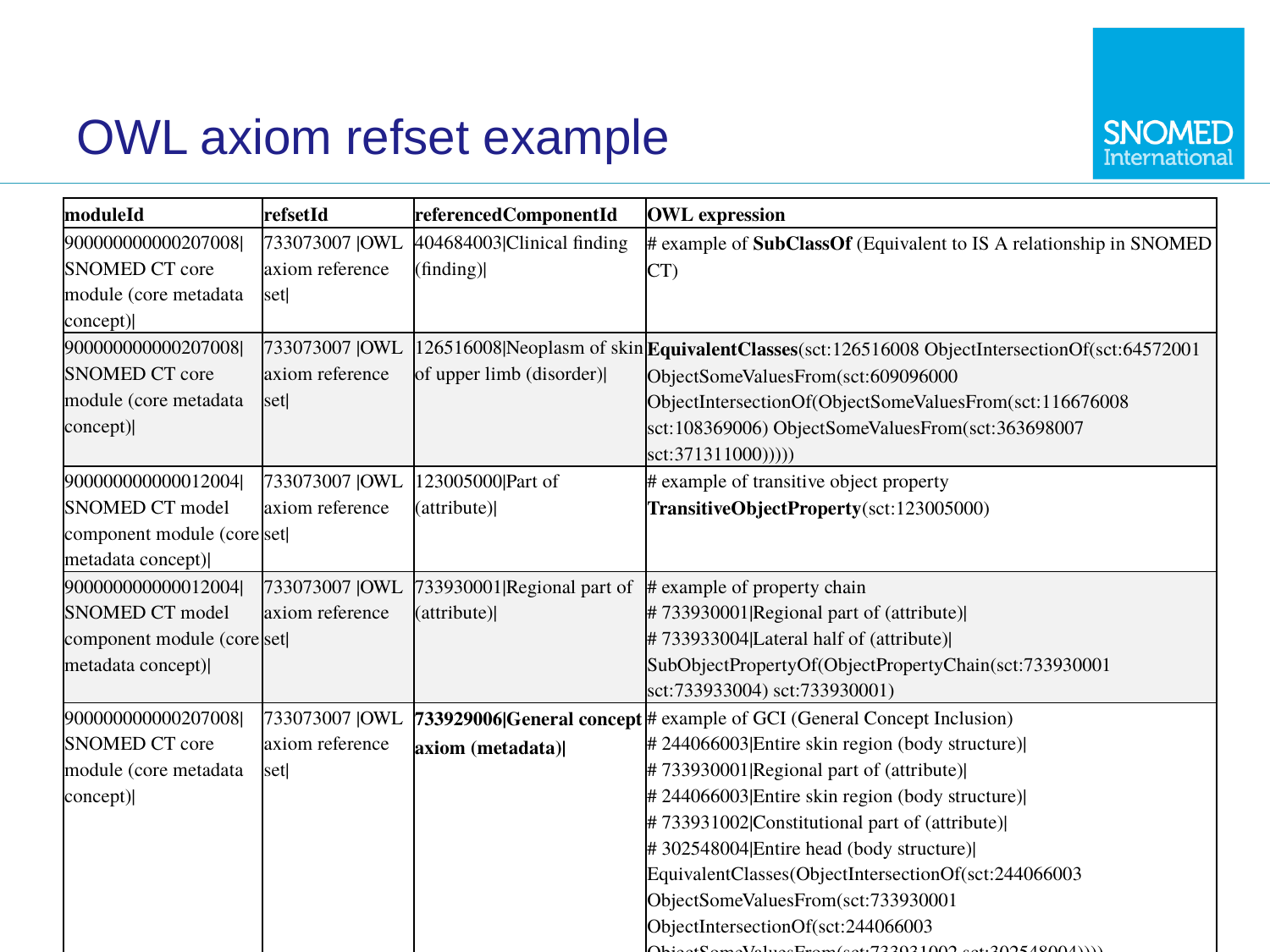

# OWL axiom refset example
| moduleId | refsetId | referencedComponentId | OWL expression |
| --- | --- | --- | --- |
| 900000000000207008|SNOMED CT core module (core metadata concept)| | 733073007 |OWL axiom reference set| | 404684003|Clinical finding (finding)| | # example of SubClassOf (Equivalent to IS A relationship in SNOMED CT) |
| 900000000000207008|SNOMED CT core module (core metadata concept)| | 733073007 |OWL axiom reference set| | 126516008|Neoplasm of skin of upper limb (disorder)| | EquivalentClasses(sct:126516008 ObjectIntersectionOf(sct:64572001 ObjectSomeValuesFrom(sct:609096000 ObjectIntersectionOf(ObjectSomeValuesFrom(sct:116676008 sct:108369006) ObjectSomeValuesFrom(sct:363698007 sct:371311000))))) |
| 900000000000012004|SNOMED CT model component module (core metadata concept)| | 733073007 |OWL axiom reference set| | 123005000|Part of (attribute)| | # example of transitive object property TransitiveObjectProperty(sct:123005000) |
| 900000000000012004|SNOMED CT model component module (core metadata concept)| | 733073007 |OWL axiom reference set| | 733930001|Regional part of (attribute)| | # example of property chain # 733930001|Regional part of (attribute)| # 733933004|Lateral half of (attribute)| SubObjectPropertyOf(ObjectPropertyChain(sct:733930001 sct:733933004) sct:733930001) |
| 900000000000207008|SNOMED CT core module (core metadata concept)| | 733073007 |OWL axiom reference set| | 733929006|General concept axiom (metadata)| | # example of GCI (General Concept Inclusion) # 244066003|Entire skin region (body structure)| # 733930001|Regional part of (attribute)| # 244066003|Entire skin region (body structure)| # 733931002|Constitutional part of (attribute)| # 302548004|Entire head (body structure)| EquivalentClasses(ObjectIntersectionOf(sct:244066003 ObjectSomeValuesFrom(sct:733930001 ObjectIntersectionOf(sct:244066003 ObjectSomeValuesFrom(sct:733931002 sct:302548004)))) ObjectIntersectionOf(sct:244066003 ObjectSomeValuesFrom(sct:733931002 ObjectSomeValuesFrom(sct:733930001 sct:302548004)))) |